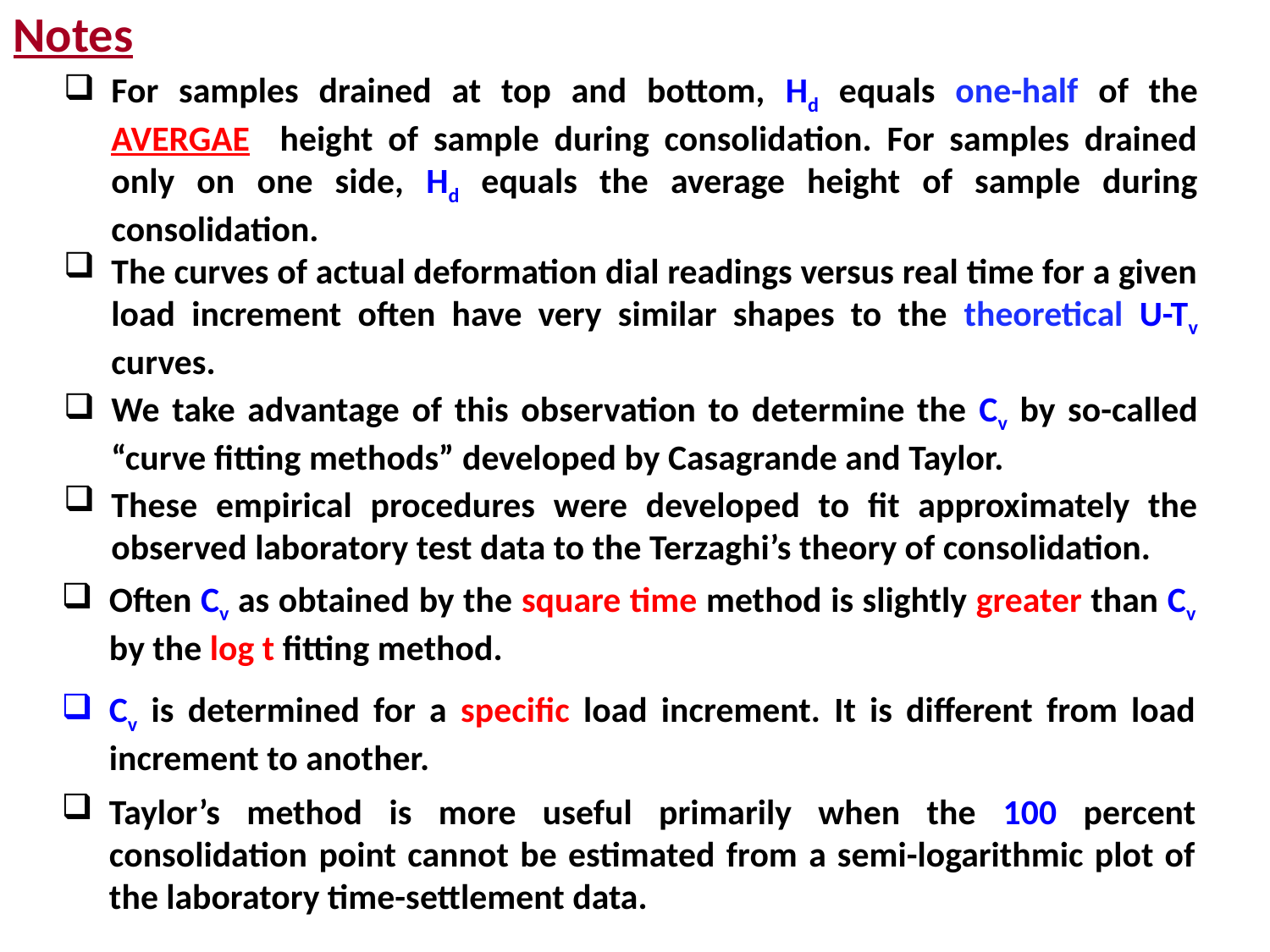

Notes
For samples drained at top and bottom, Hd equals one-half of the AVERGAE  height of sample during consolidation. For samples drained only on one side, Hd equals the average height of sample during consolidation.
The curves of actual deformation dial readings versus real time for a given load increment often have very similar shapes to the theoretical U-Tv curves.
We take advantage of this observation to determine the Cv by so-called “curve fitting methods” developed by Casagrande and Taylor.
These empirical procedures were developed to fit approximately the observed laboratory test data to the Terzaghi’s theory of consolidation.
Often Cv as obtained by the square time method is slightly greater than Cv by the log t fitting method.
Cv is determined for a specific load increment. It is different from load increment to another.
Taylor’s method is more useful primarily when the 100 percent consolidation point cannot be estimated from a semi-logarithmic plot of the laboratory time-settlement data.